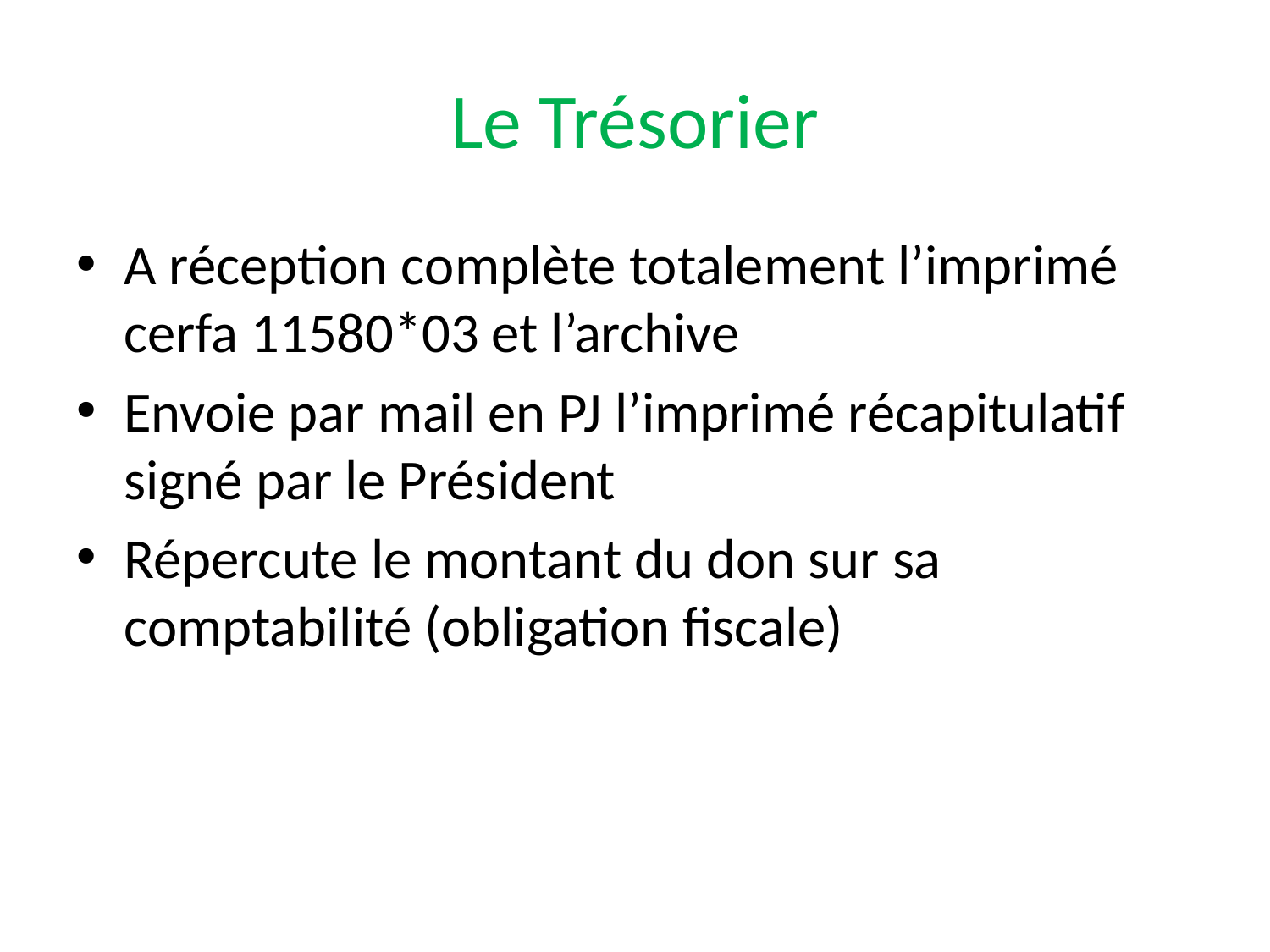

# Le Trésorier
A réception complète totalement l’imprimé cerfa 11580*03 et l’archive
Envoie par mail en PJ l’imprimé récapitulatif signé par le Président
Répercute le montant du don sur sa comptabilité (obligation fiscale)